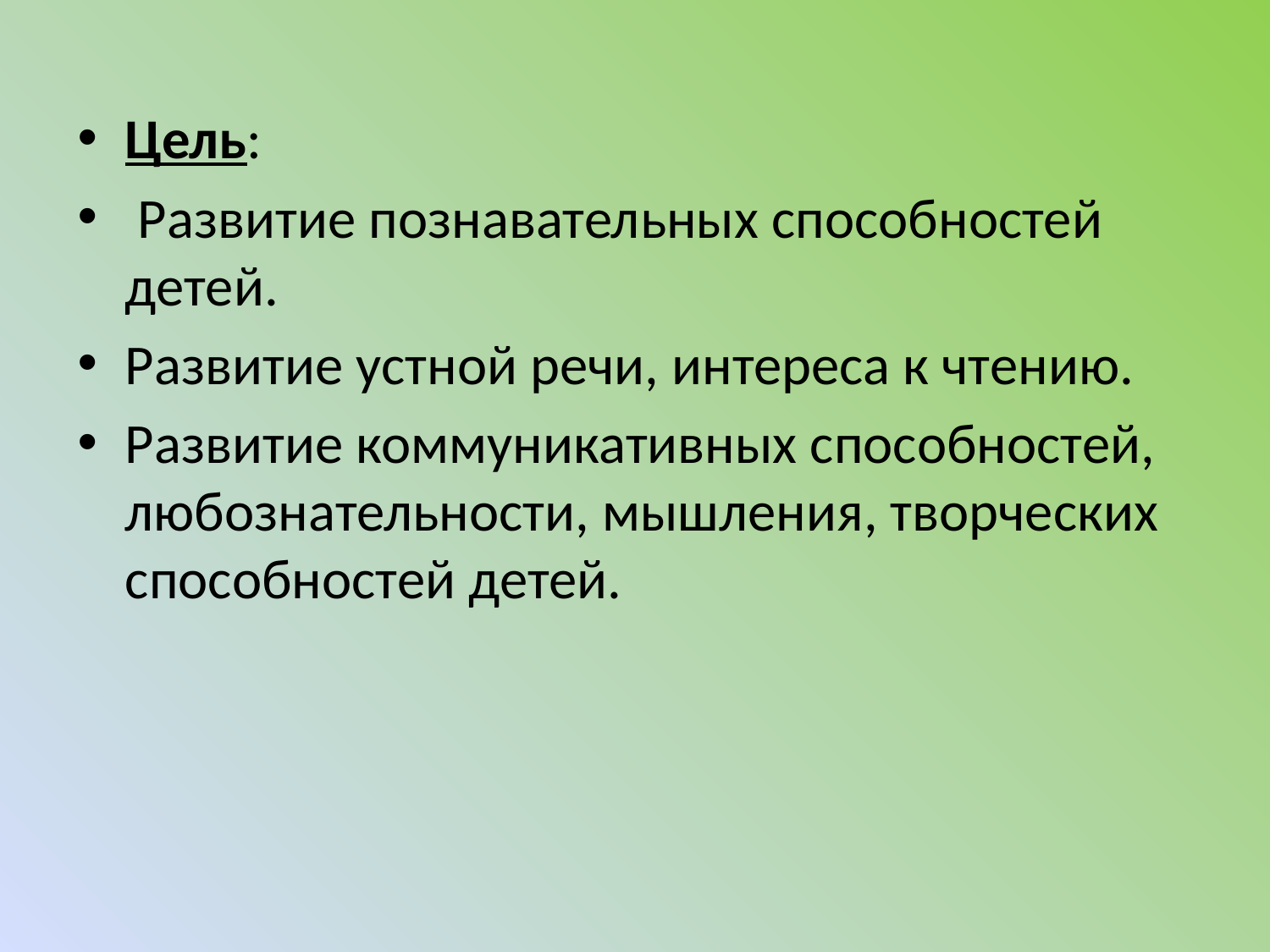

Цель:
 Развитие познавательных способностей детей.
Развитие устной речи, интереса к чтению.
Развитие коммуникативных способностей, любознательности, мышления, творческих способностей детей.